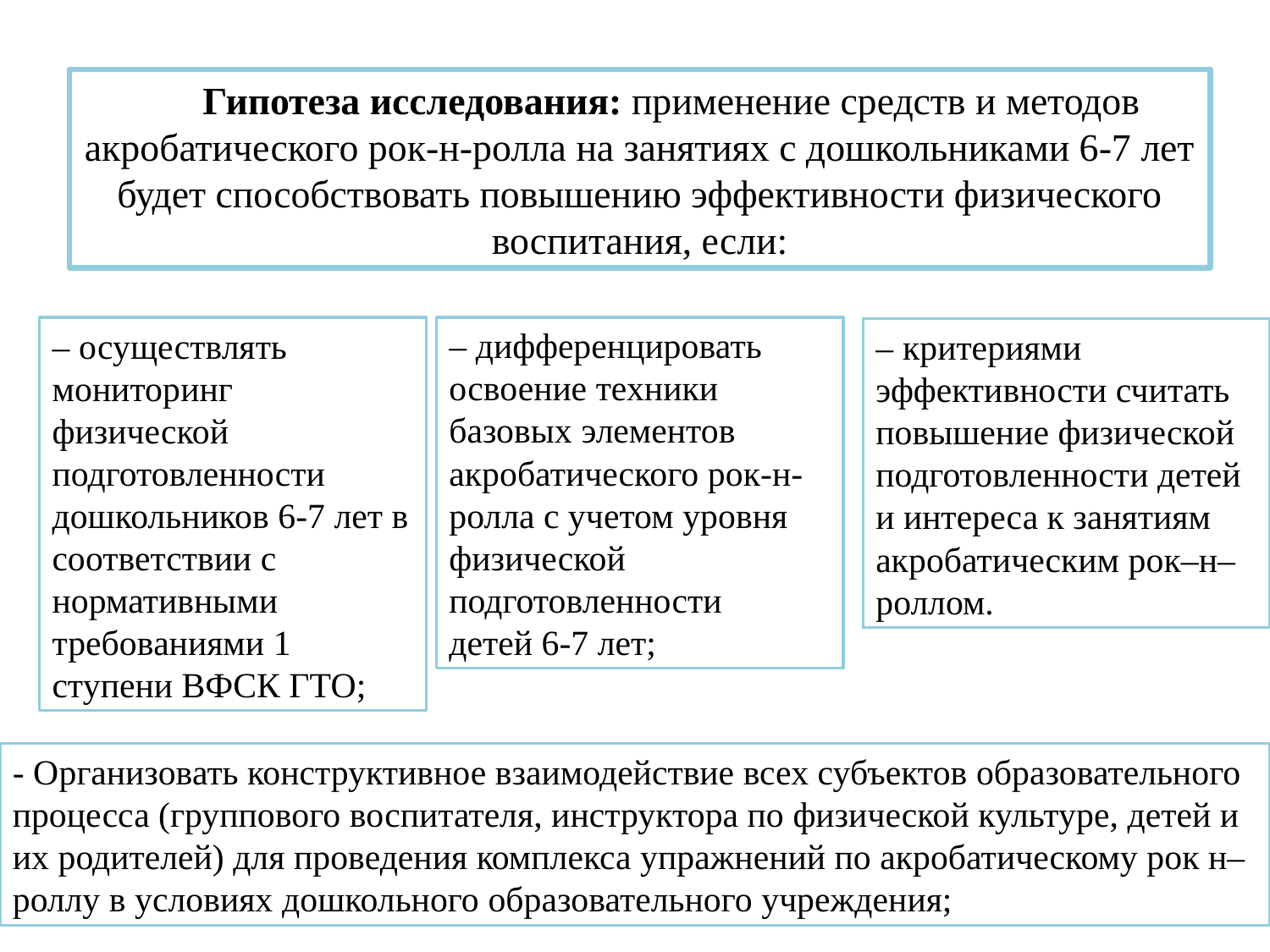

Гипотеза исследования: применение средств и методов акробатического рок-н-ролла на занятиях с дошкольниками 6-7 лет будет способствовать повышению эффективности физического воспитания, если:
– осуществлять мониторинг физической подготовленности
дошкольников 6-7 лет в соответствии с нормативными требованиями 1
ступени ВФСК ГТО;
– дифференцировать освоение техники базовых элементов
акробатического рок-н-ролла с учетом уровня физической подготовленности
детей 6-7 лет;
– критериями эффективности считать повышение физической подготовленности детей и интереса к занятиям акробатическим рок–н–
роллом.
- Организовать конструктивное взаимодействие всех субъектов образовательного процесса (группового воспитателя, инструктора по физической культуре, детей и их родителей) для проведения комплекса упражнений по акробатическому рок н–роллу в условиях дошкольного образовательного учреждения;